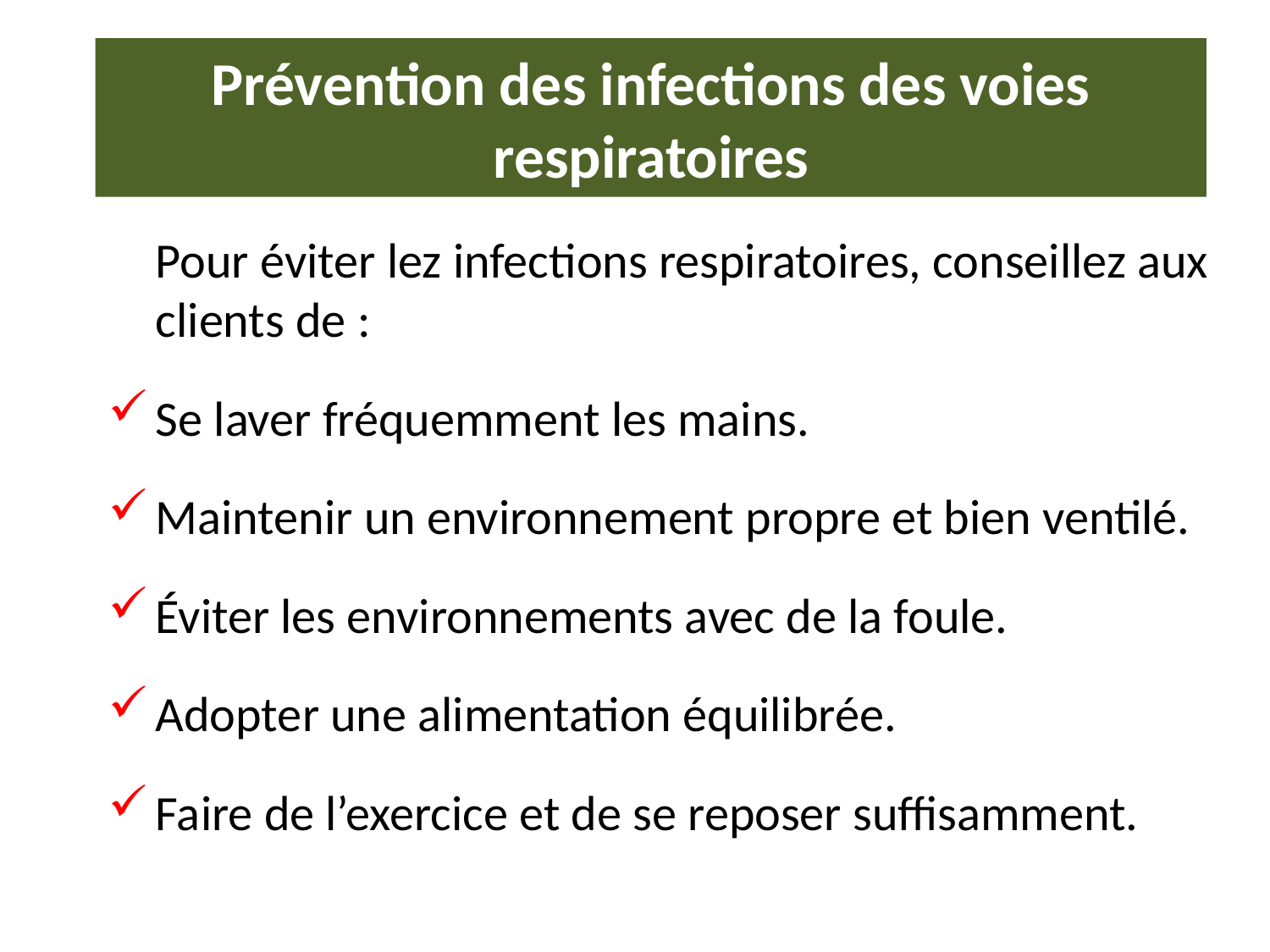

# Prévention des infections des voies respiratoires
	Pour éviter lez infections respiratoires, conseillez aux clients de :
Se laver fréquemment les mains.
Maintenir un environnement propre et bien ventilé.
Éviter les environnements avec de la foule.
Adopter une alimentation équilibrée.
Faire de l’exercice et de se reposer suffisamment.